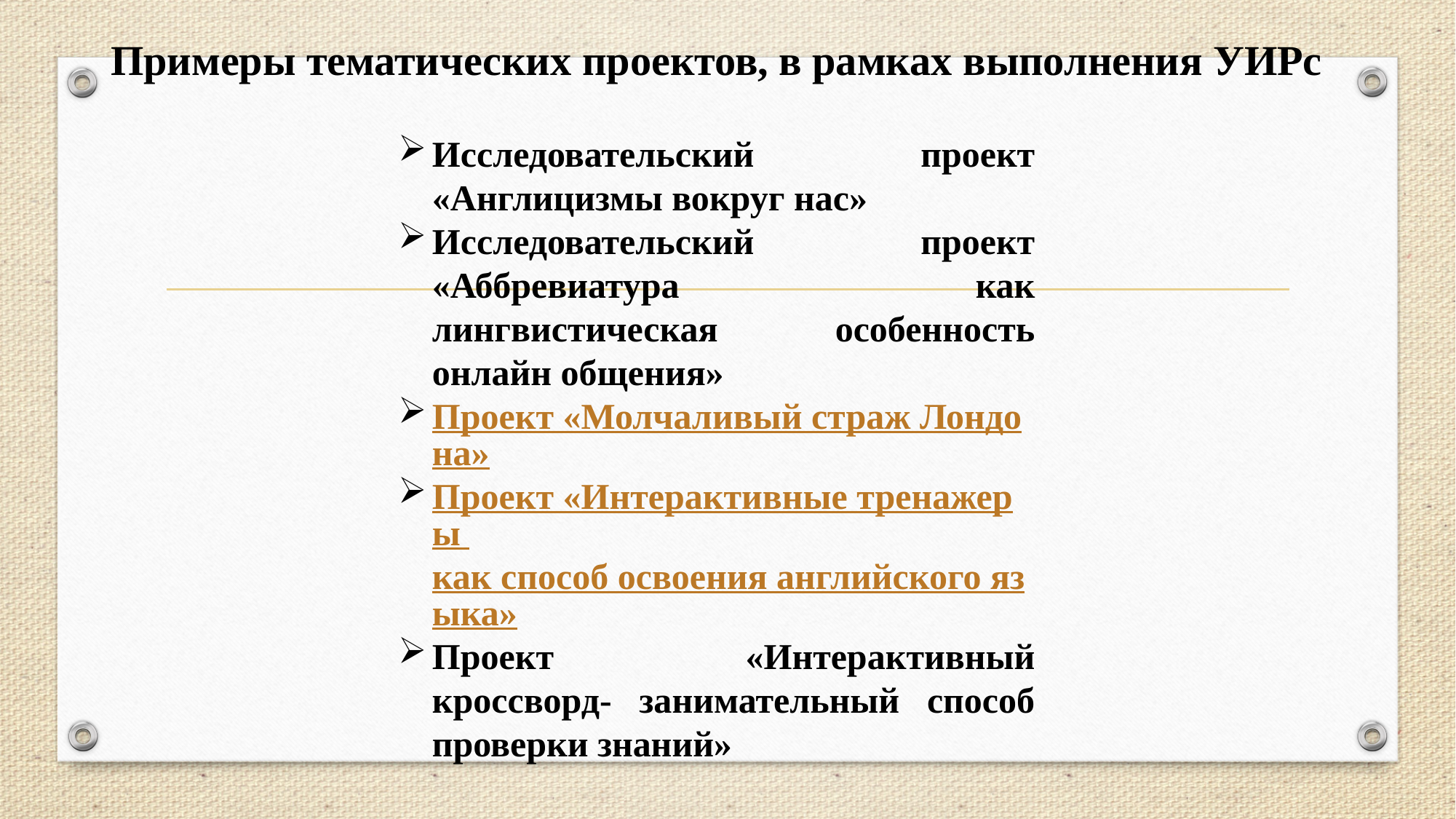

Примеры тематических проектов, в рамках выполнения УИРс
Исследовательский проект «Англицизмы вокруг нас»
Исследовательский проект «Аббревиатура как лингвистическая особенность онлайн общения»
Проект «Молчаливый страж Лондона»
Проект «Интерактивные тренажеры как способ освоения английского языка»
Проект «Интерактивный кроссворд- занимательный способ проверки знаний»